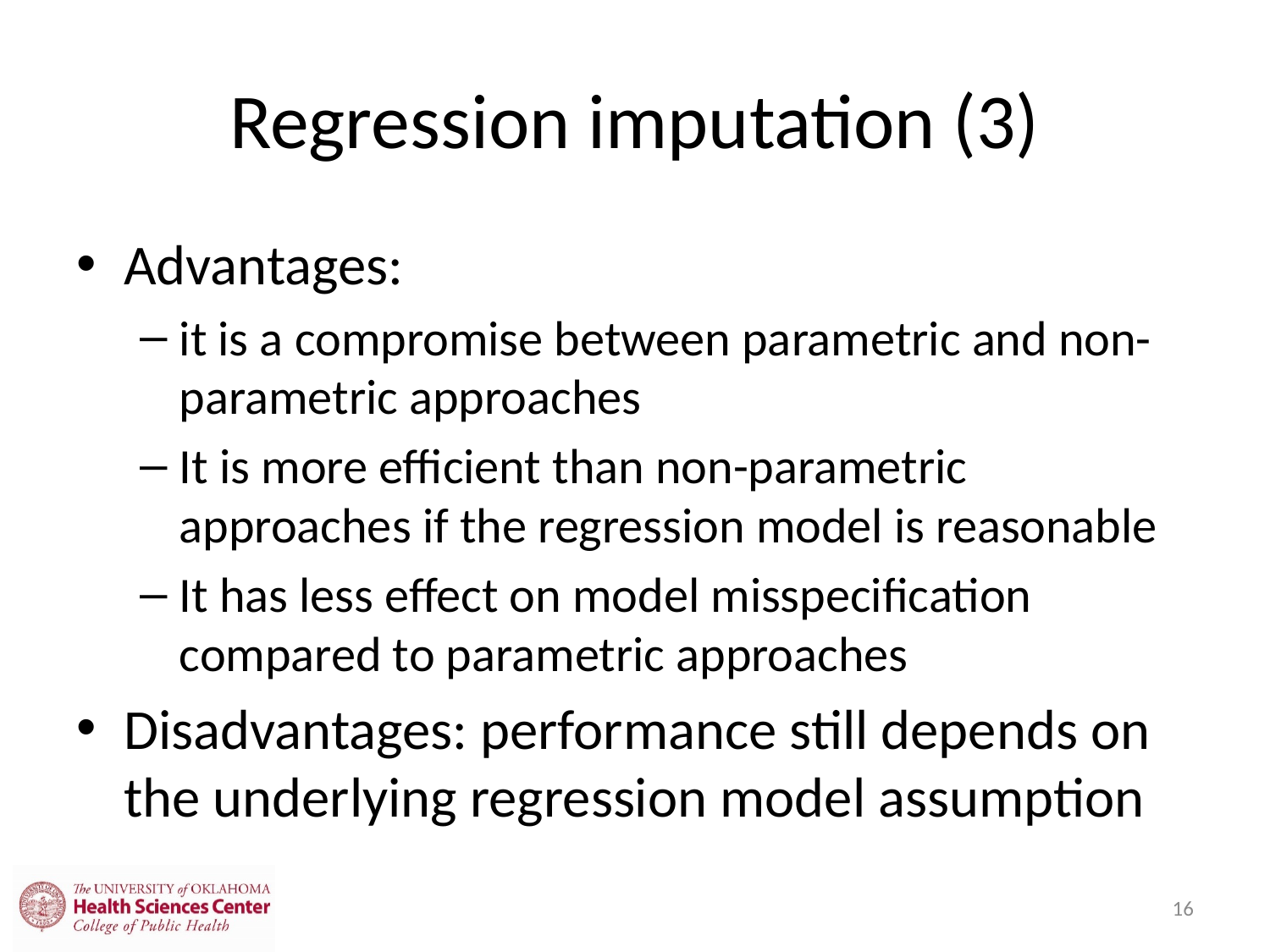

# Regression imputation (3)
Advantages:
it is a compromise between parametric and non-parametric approaches
It is more efficient than non-parametric approaches if the regression model is reasonable
It has less effect on model misspecification compared to parametric approaches
Disadvantages: performance still depends on the underlying regression model assumption
16